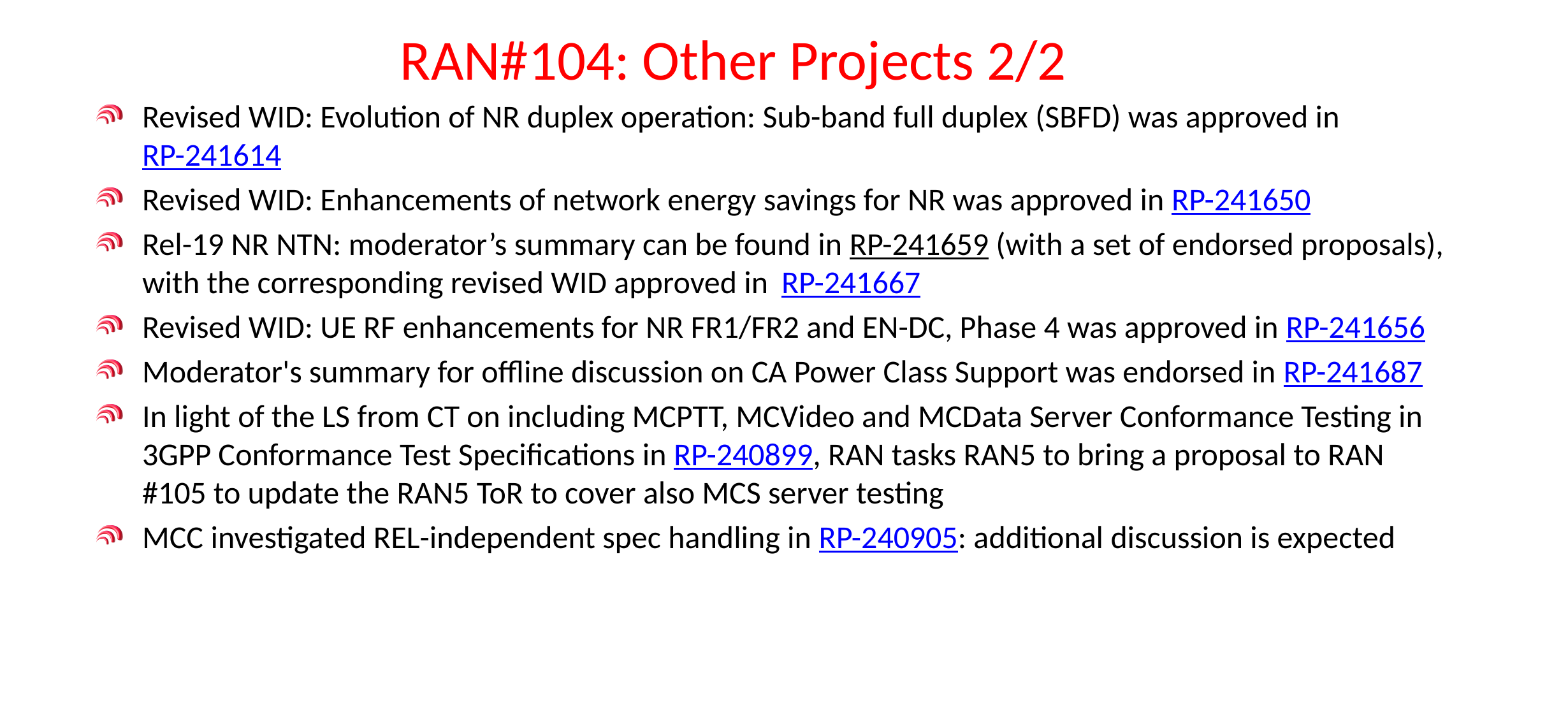

# RAN#104: Other Projects 2/2
Revised WID: Evolution of NR duplex operation: Sub-band full duplex (SBFD) was approved in RP-241614
Revised WID: Enhancements of network energy savings for NR was approved in RP-241650
Rel-19 NR NTN: moderator’s summary can be found in RP-241659 (with a set of endorsed proposals), with the corresponding revised WID approved in  RP-241667
Revised WID: UE RF enhancements for NR FR1/FR2 and EN-DC, Phase 4 was approved in RP-241656
Moderator's summary for offline discussion on CA Power Class Support was endorsed in RP-241687
In light of the LS from CT on including MCPTT, MCVideo and MCData Server Conformance Testing in 3GPP Conformance Test Specifications in RP-240899, RAN tasks RAN5 to bring a proposal to RAN #105 to update the RAN5 ToR to cover also MCS server testing
MCC investigated REL-independent spec handling in RP-240905: additional discussion is expected